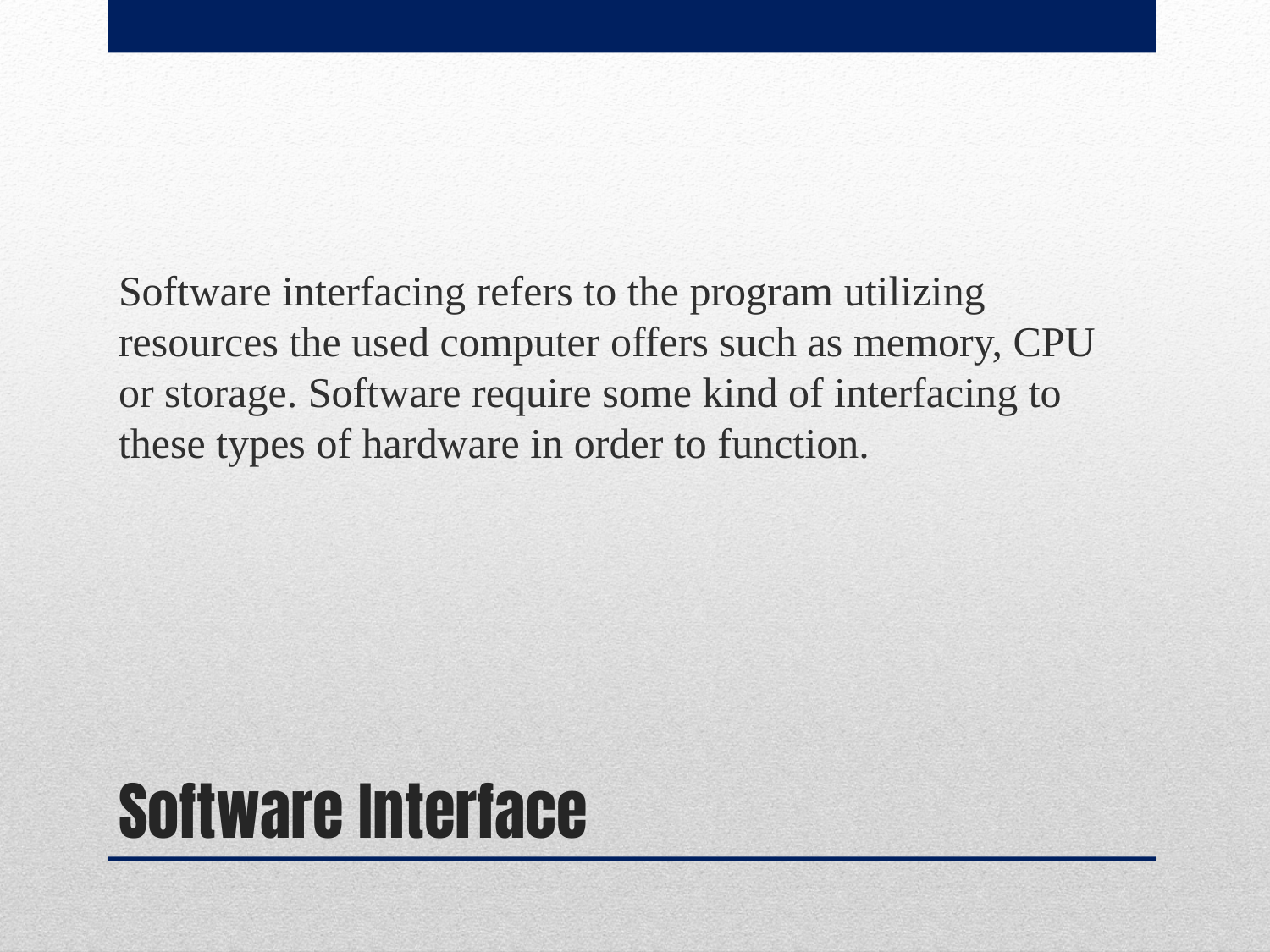

Software interfacing refers to the program utilizing resources the used computer offers such as memory, CPU or storage. Software require some kind of interfacing to these types of hardware in order to function.
# Software Interface